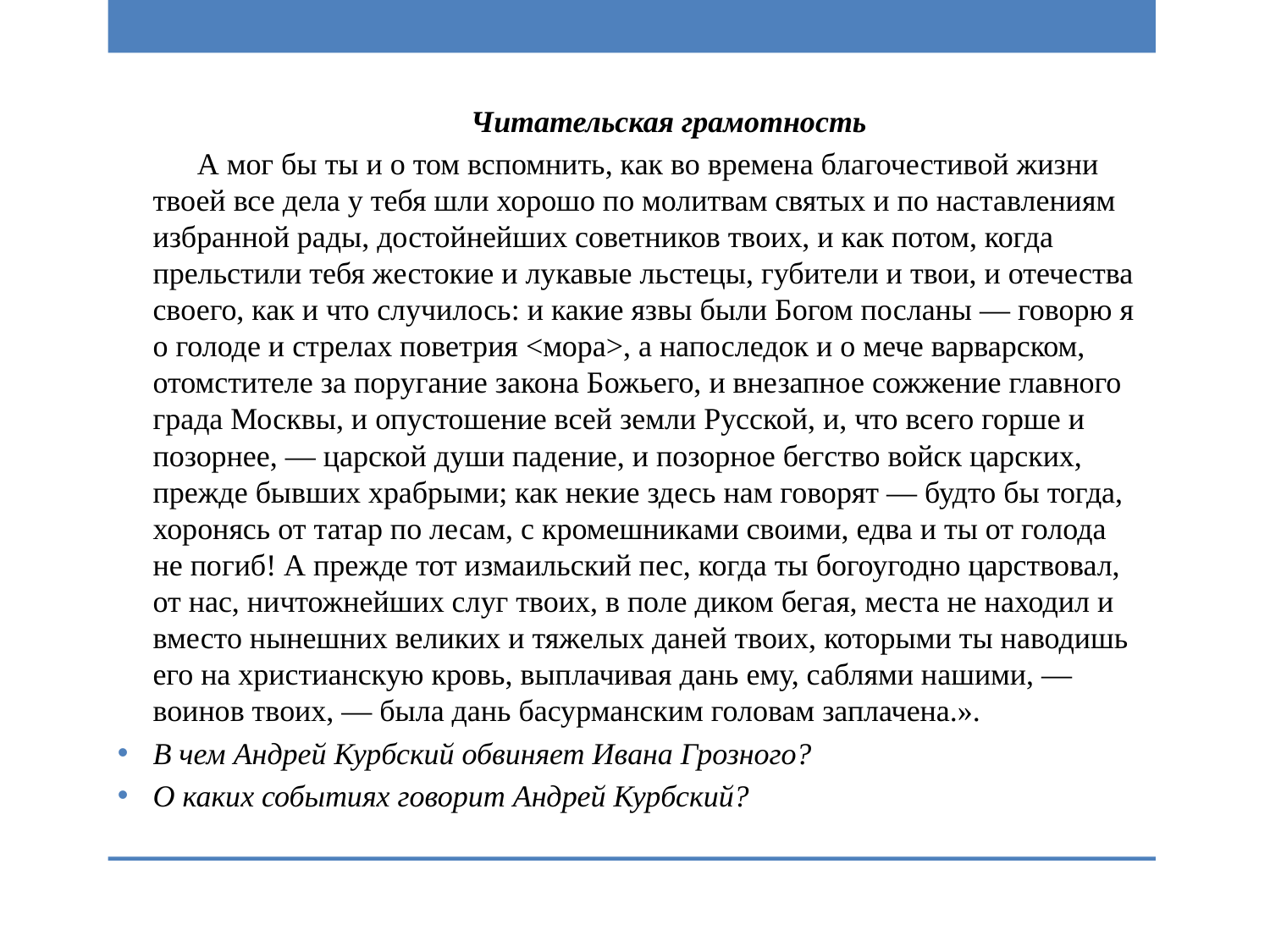

Читательская грамотность
А мог бы ты и о том вспомнить, как во времена благочестивой жизни твоей все дела у тебя шли хорошо по молитвам святых и по наставлениям избранной рады, достойнейших советников твоих, и как потом, когда прельстили тебя жестокие и лукавые льстецы, губители и твои, и отечества своего, как и что случилось: и какие язвы были Богом посланы — говорю я о голоде и стрелах поветрия <мора>, а напоследок и о мече варварском, отомстителе за поругание закона Божьего, и внезапное сожжение главного града Москвы, и опустошение всей земли Русской, и, что всего горше и позорнее, — царской души падение, и позорное бегство войск царских, прежде бывших храбрыми; как некие здесь нам говорят — будто бы тогда, хоронясь от татар по лесам, с кромешниками своими, едва и ты от голода не погиб! А прежде тот измаильский пес, когда ты богоугодно царствовал, от нас, ничтожнейших слуг твоих, в поле диком бегая, места не находил и вместо нынешних великих и тяжелых даней твоих, которыми ты наводишь его на христианскую кровь, выплачивая дань ему, саблями нашими, — воинов твоих, — была дань басурманским головам заплачена.».
В чем Андрей Курбский обвиняет Ивана Грозного?
О каких событиях говорит Андрей Курбский?